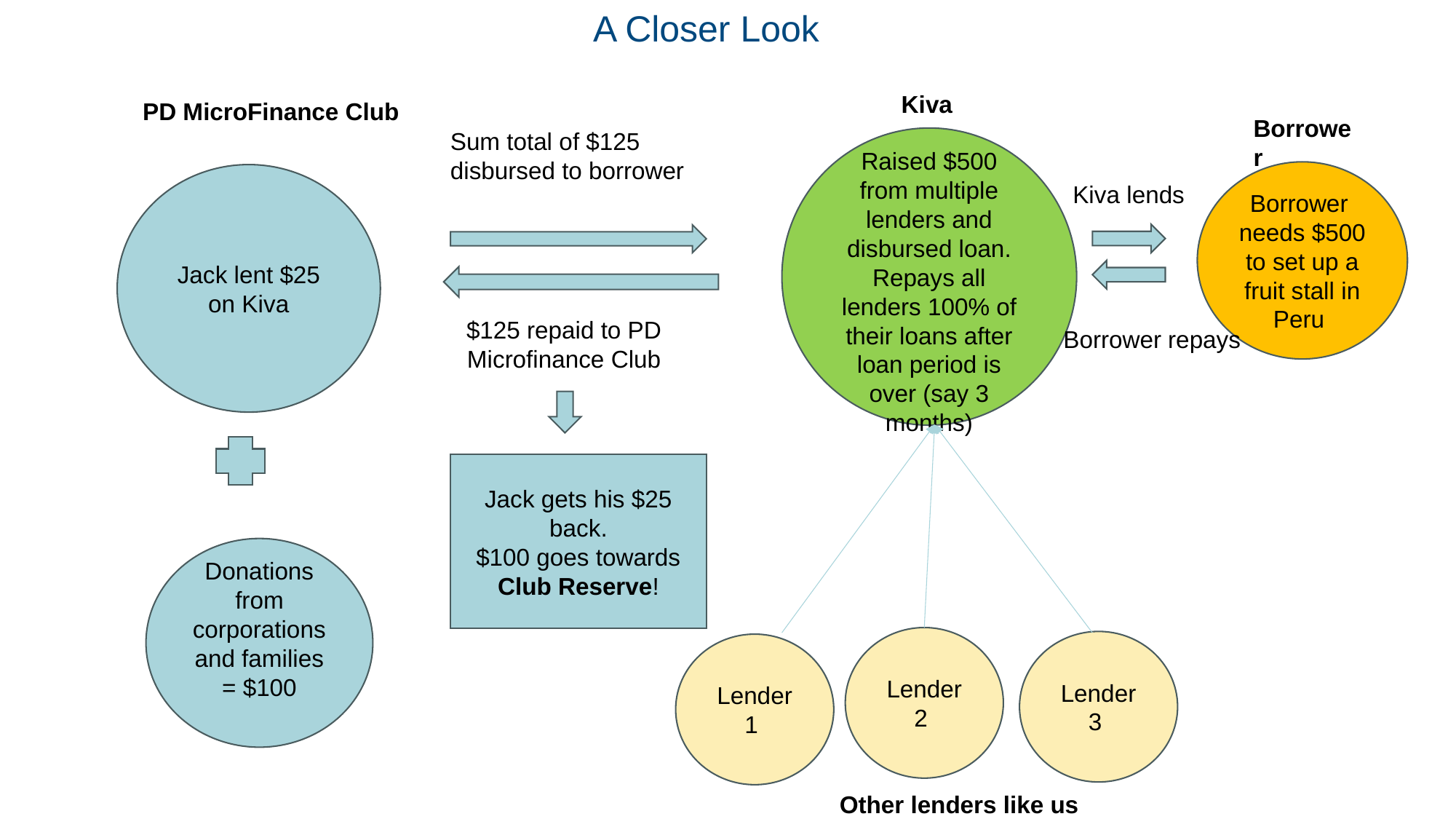

A Closer Look
Kiva
PD MicroFinance Club
Borrower
Sum total of $125 disbursed to borrower

Raised $500 from multiple lenders and disbursed loan.
Repays all lenders 100% of their loans after loan period is over (say 3 months)

Borrower  needs $500 to set up a fruit stall in Peru

Jack lent $25 on Kiva

Kiva lends

$125 repaid to PD Microfinance Club
Borrower repays

Jack gets his $25 back.
$100 goes towards Club Reserve!

Donations from corporations and families = $100

Lender 2

Lender 3

Lender 1

Other lenders like us